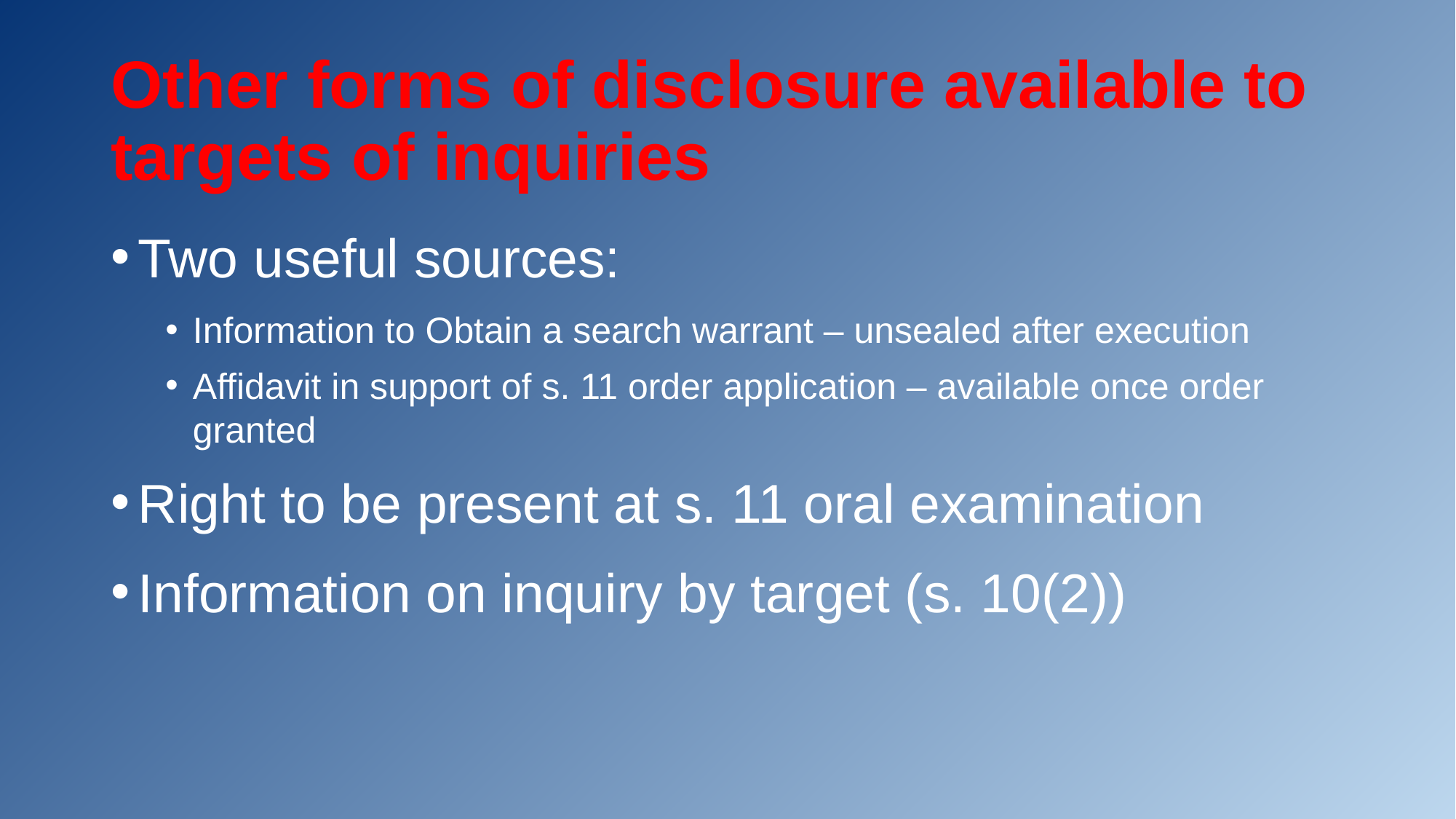

# Other forms of disclosure available to targets of inquiries
Two useful sources:
Information to Obtain a search warrant – unsealed after execution
Affidavit in support of s. 11 order application – available once order granted
Right to be present at s. 11 oral examination
Information on inquiry by target (s. 10(2))